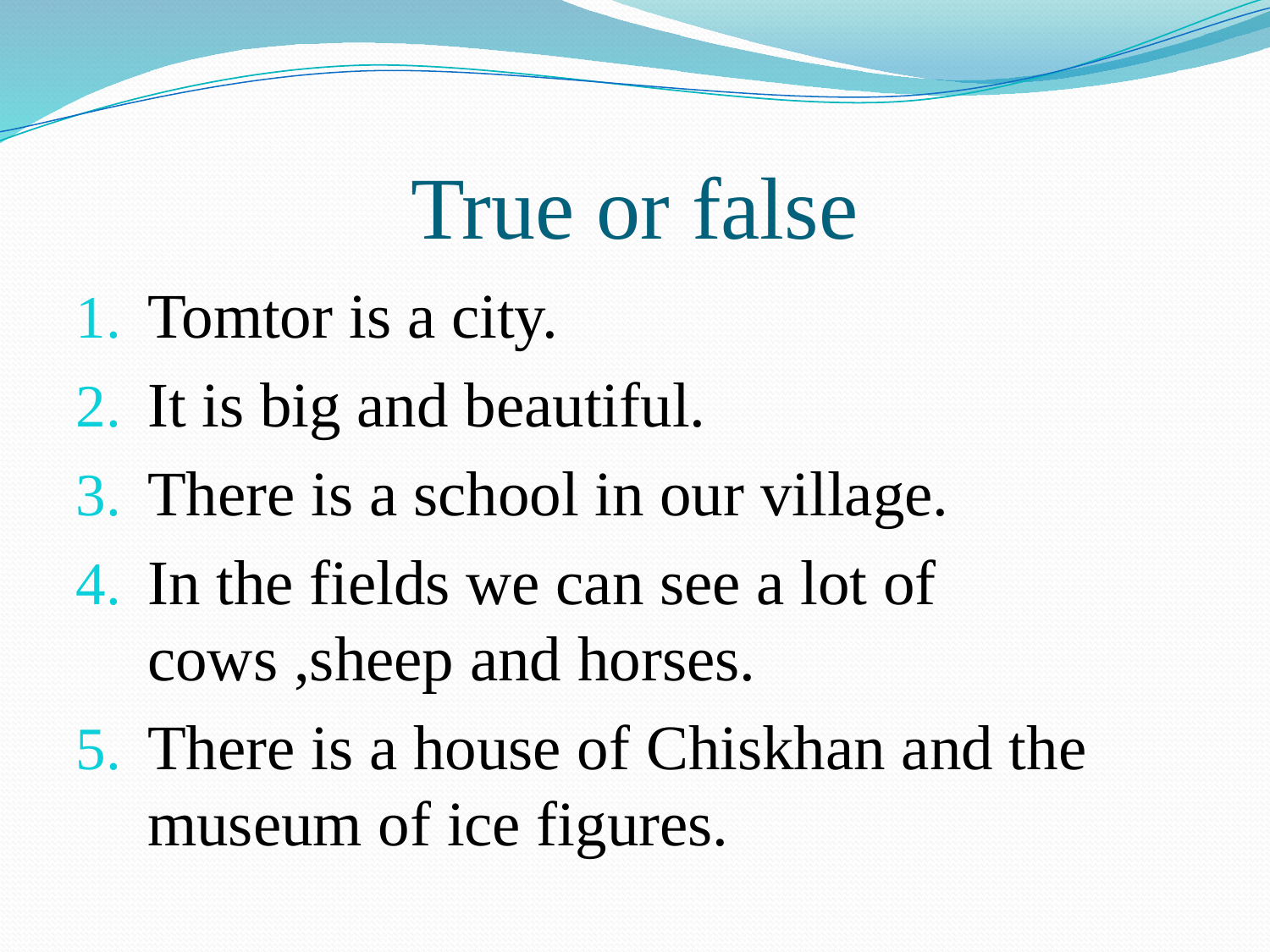

# True or false
Tomtor is a city.
It is big and beautiful.
There is a school in our village.
In the fields we can see a lot of cows ,sheep and horses.
There is a house of Chiskhan and the museum of ice figures.